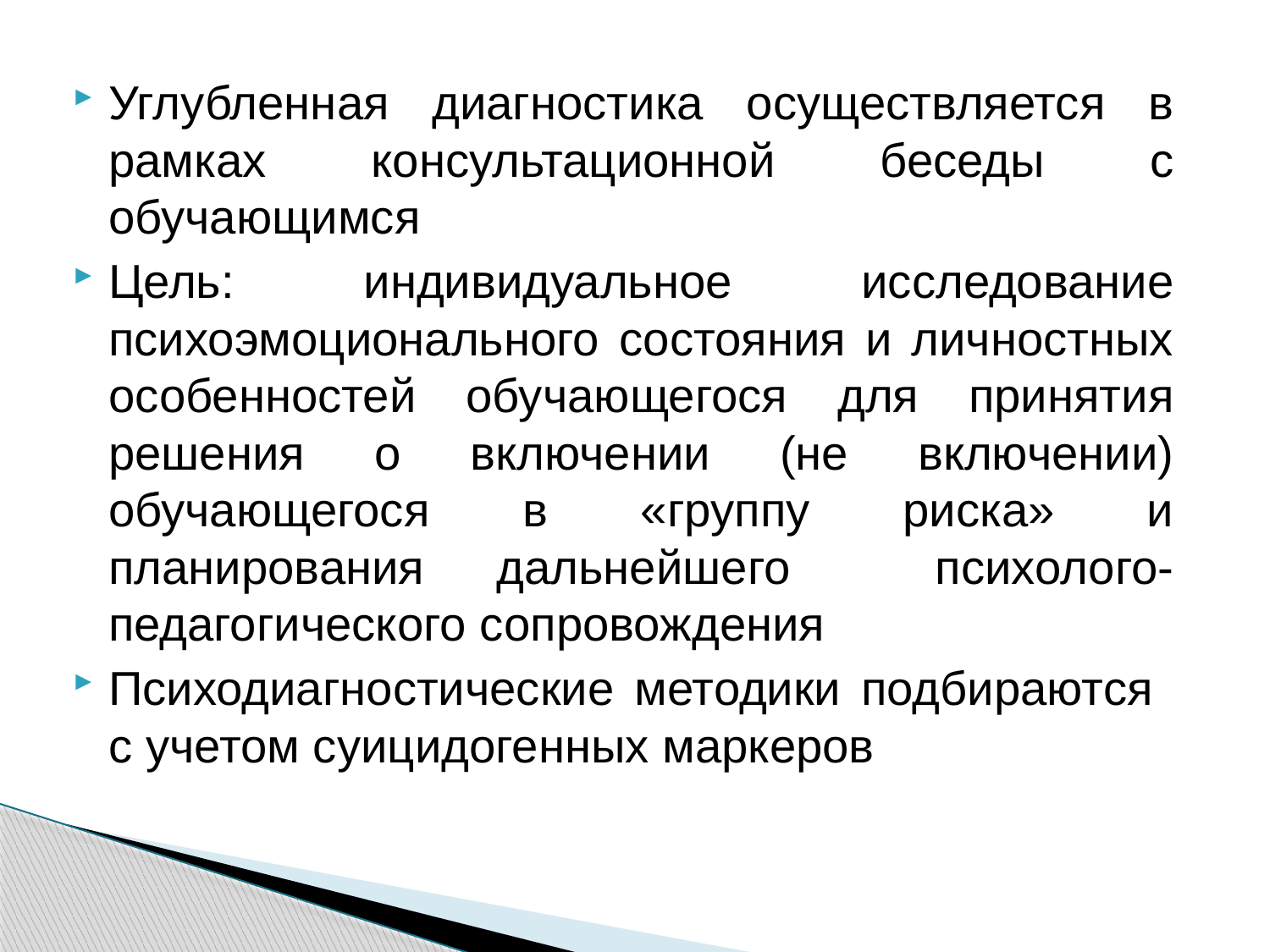

#
Углубленная диагностика осуществляется в рамках консультационной беседы с обучающимся
Цель: индивидуальное исследование психоэмоционального состояния и личностных особенностей обучающегося для принятия решения о включении (не включении) обучающегося в «группу риска» и планирования дальнейшего  психолого-педагогического сопровождения
Психодиагностические методики подбираются  с учетом суицидогенных маркеров